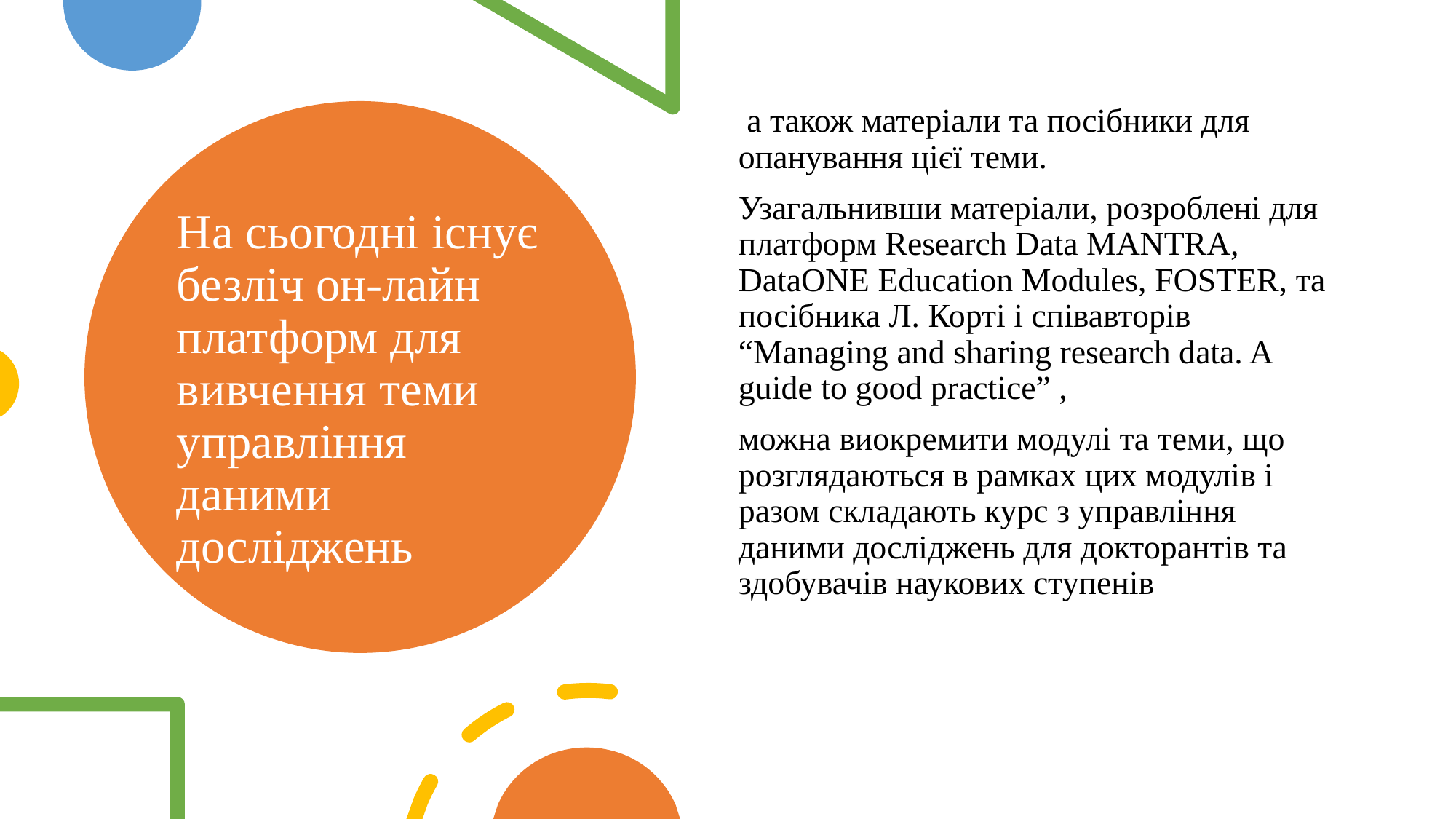

а також матеріали та посібники для опанування цієї теми.
Узагальнивши матеріали, розроблені для платформ Research Data MANTRA, DataONE Education Modules, FOSTER, та посібника Л. Корті і співавторів “Managing and sharing research data. A guide to good practice” ,
можна виокремити модулі та теми, що розглядаються в рамках цих модулів і разом складають курс з управління даними досліджень для докторантів та здобувачів наукових ступенів

# На сьогодні існує безліч он-лайн платформ для вивчення теми управління даними досліджень